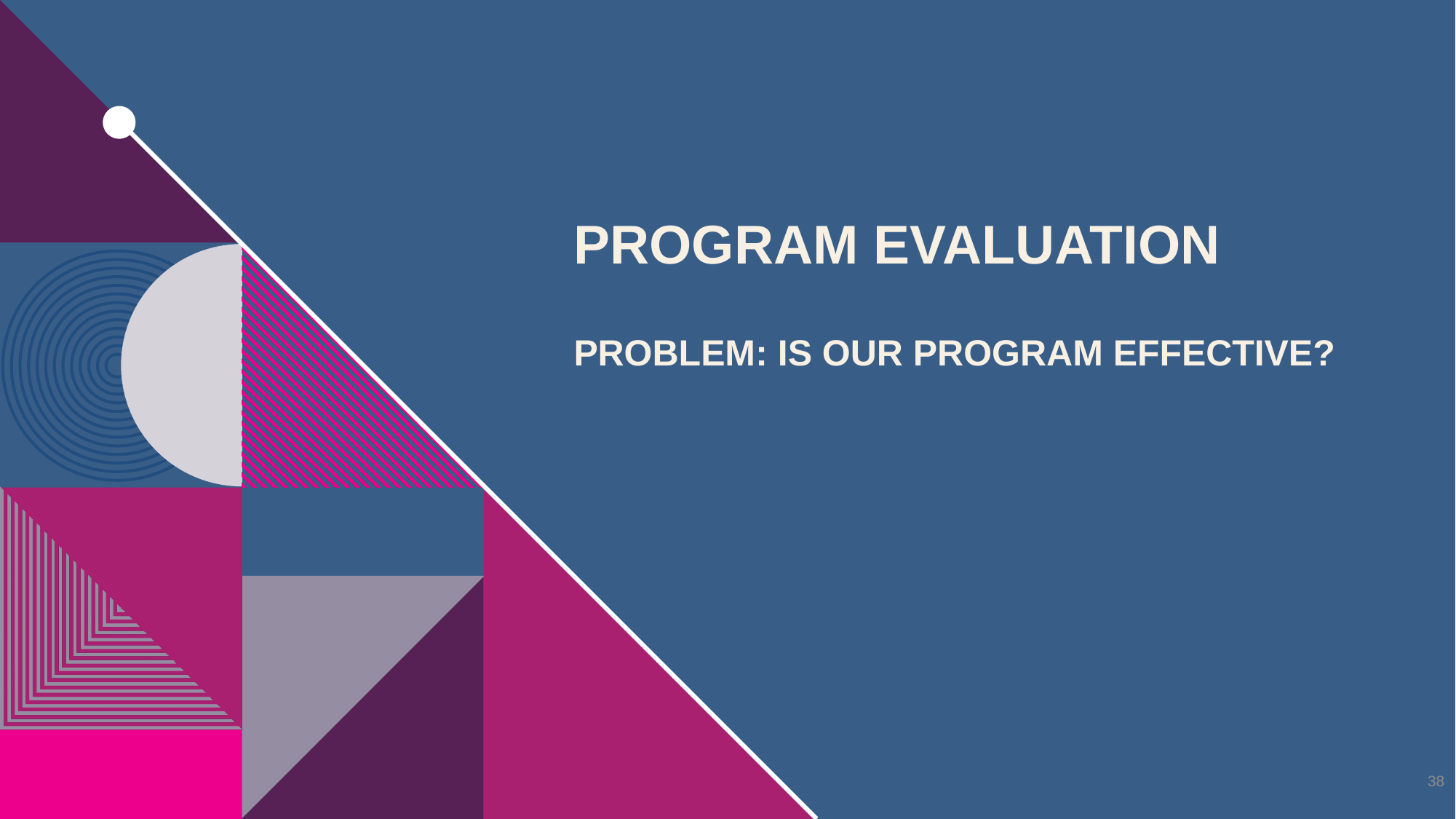

# Program Evaluation Problem: Is our Program Effective?
38